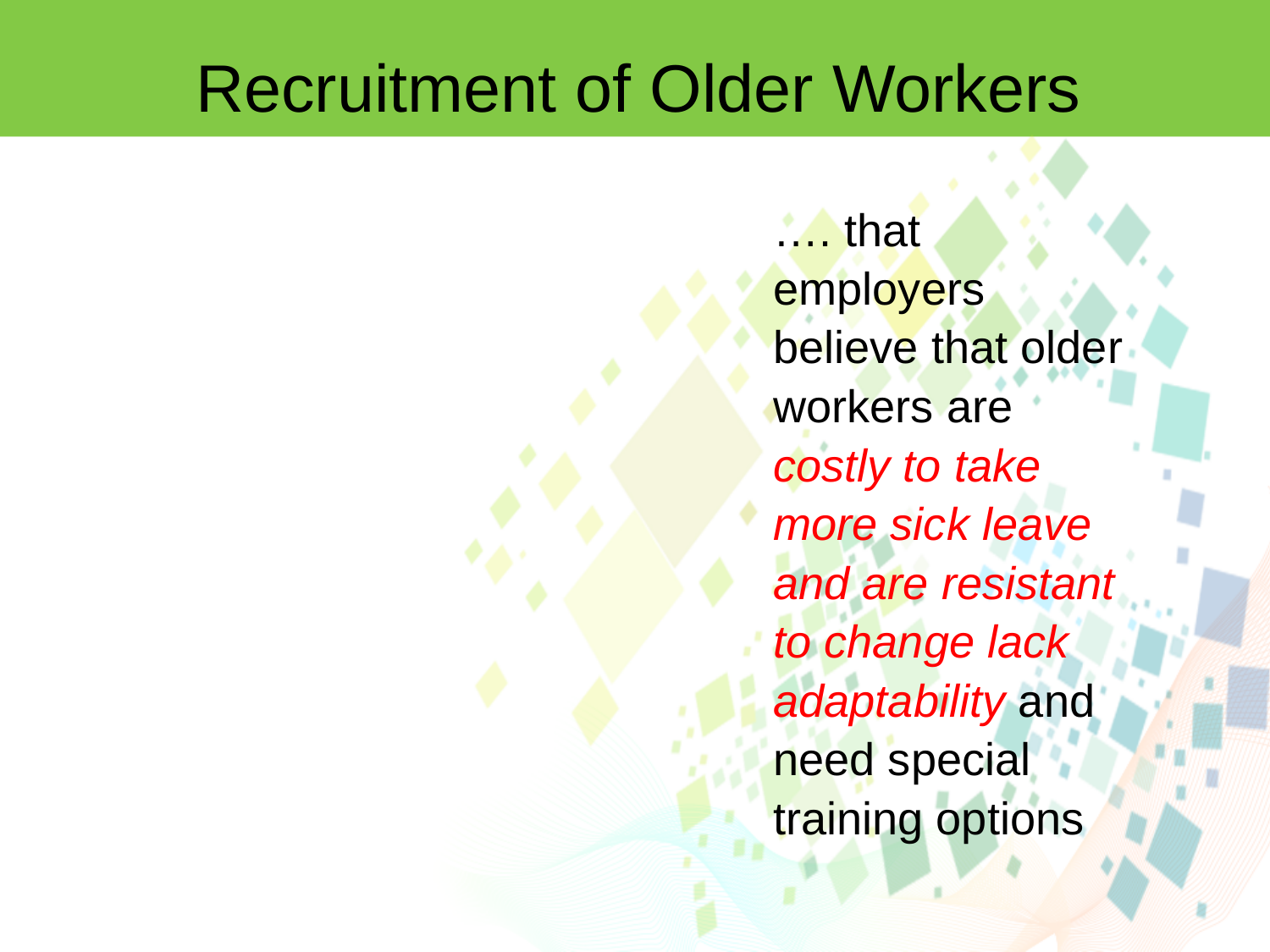

Recruitment of Older Workers
…. that employers believe that older workers are costly to take more sick leave and are resistant to change lack adaptability and need special training options